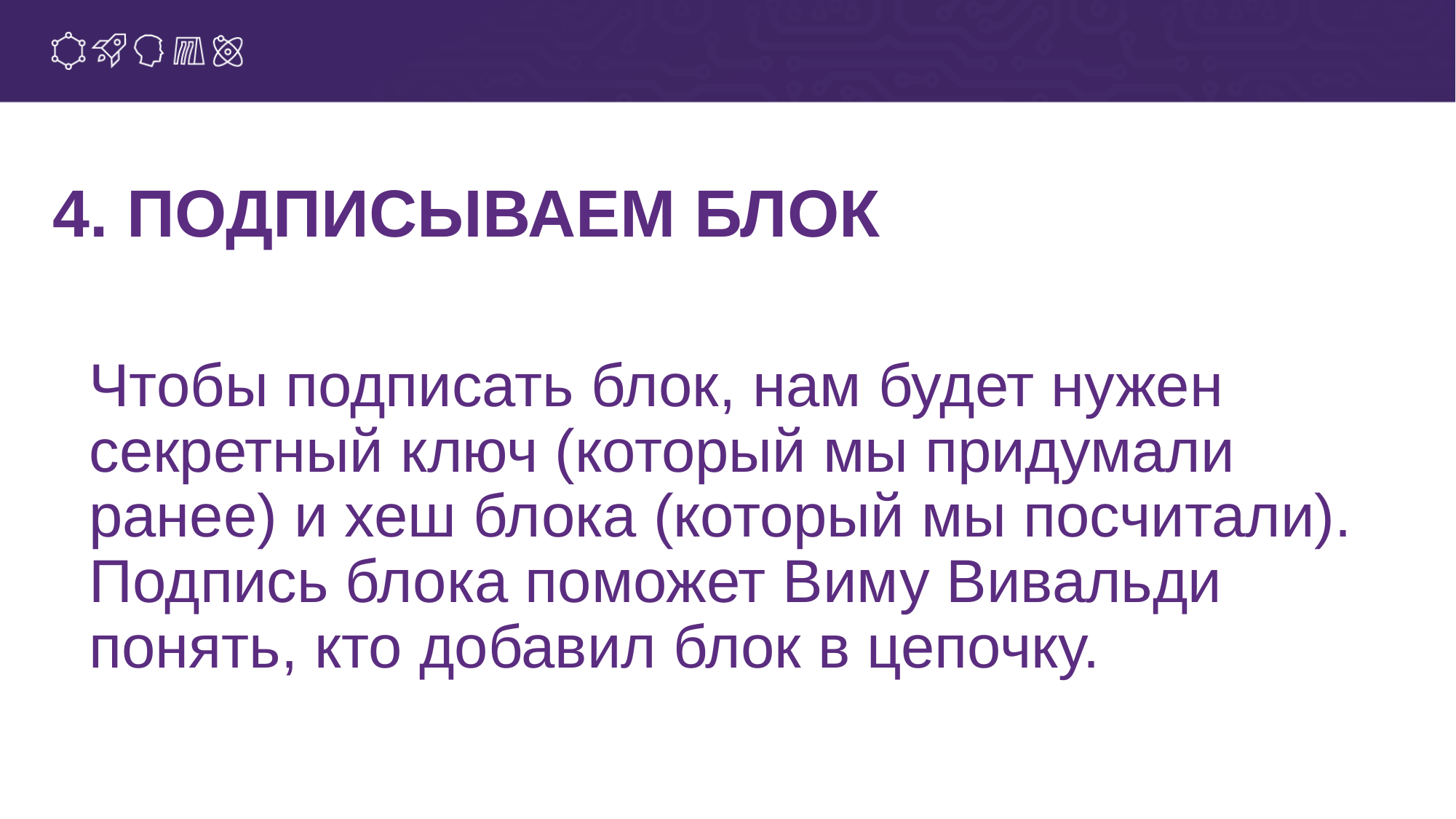

# 4. ПОДПИСЫВАЕМ БЛОК
Чтобы подписать блок, нам будет нужен секретный ключ (который мы придумали ранее) и хеш блока (который мы посчитали). Подпись блока поможет Виму Вивальди понять, кто добавил блок в цепочку.